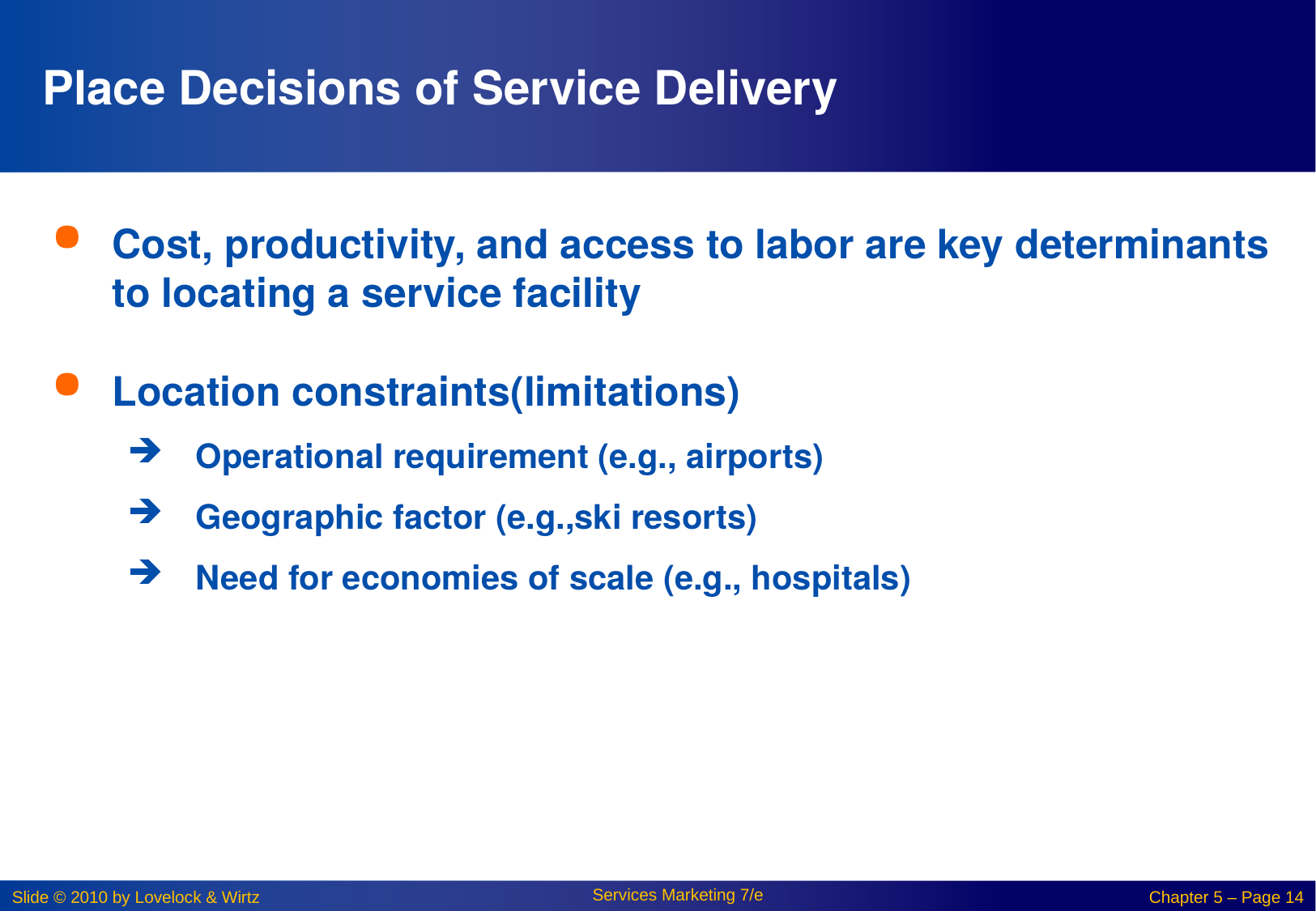

# Place Decisions of Service Delivery
Cost, productivity, and access to labor are key determinants to locating a service facility
Location constraints(limitations)
Operational requirement (e.g., airports)
Geographic factor (e.g.,ski resorts)
Need for economies of scale (e.g., hospitals)